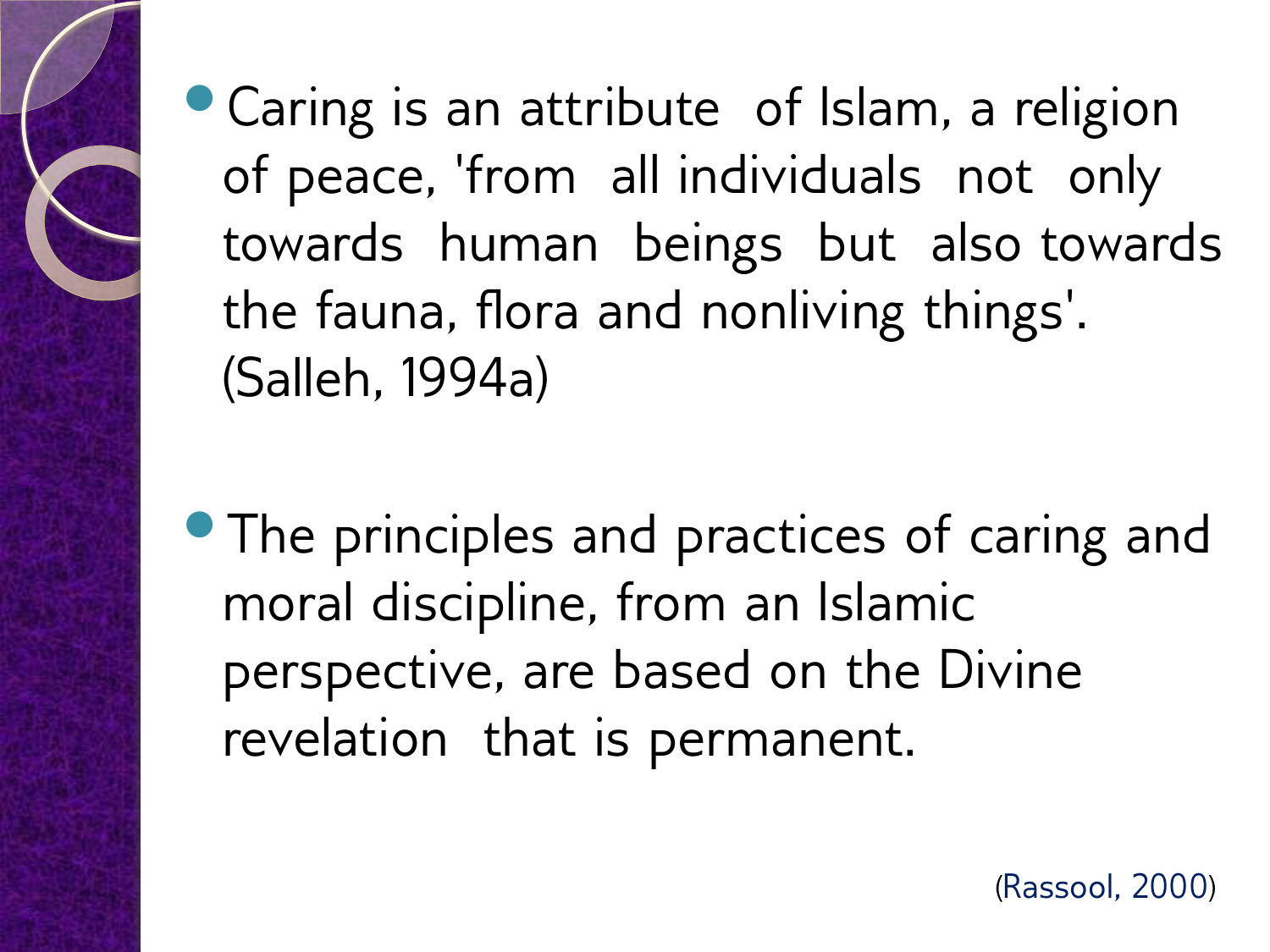

Caring is an attribute  of Islam, a religion  of peace, 'from  all individuals  not  only   towards  human  beings  but  also towards the fauna, flora and nonliving things'. (Salleh, 1994a)

The principles and practices of caring and moral discipline, from an Islamic perspective, are based on the Divine revelation  that is permanent.

(Rassool, 2000)